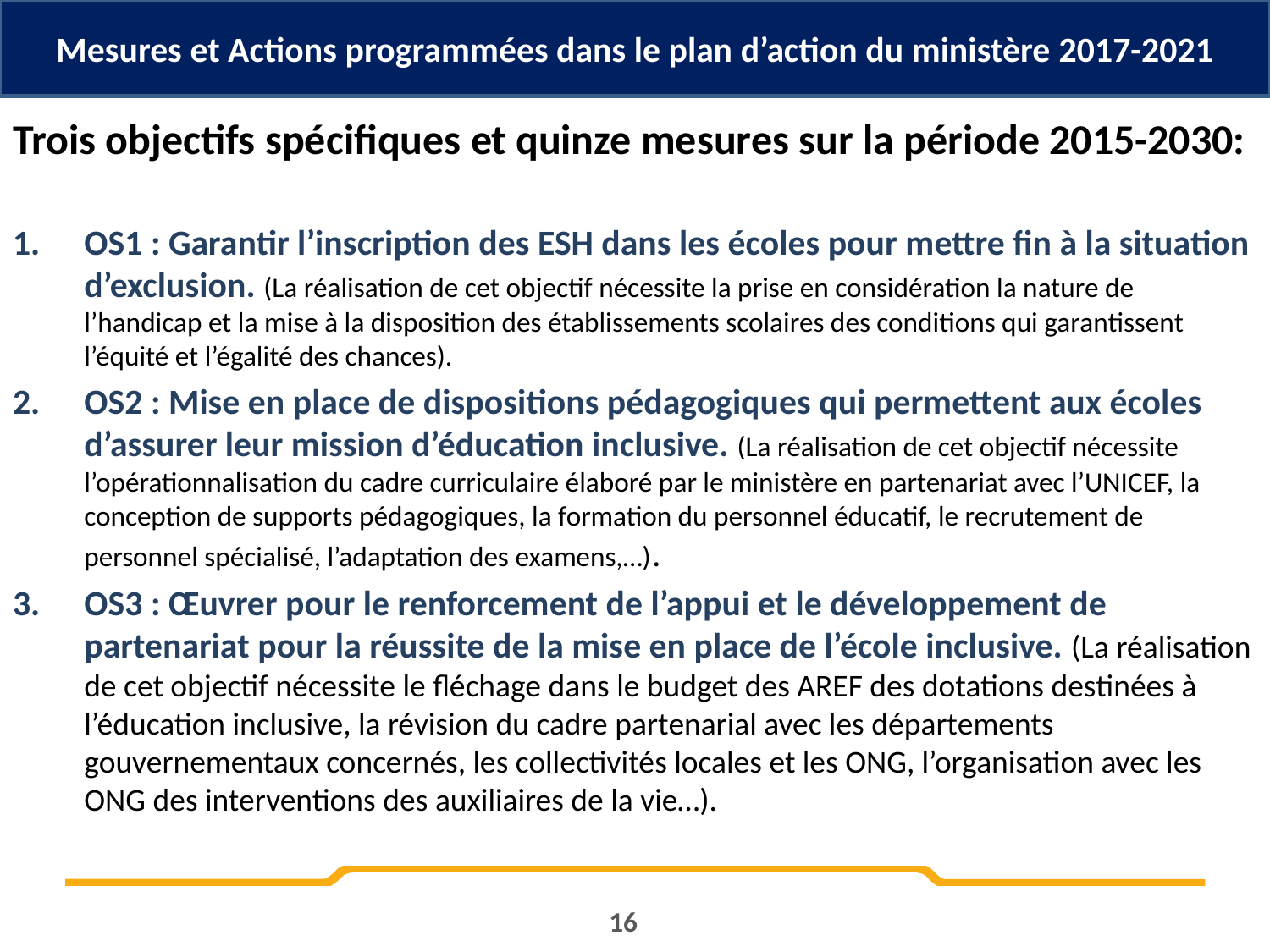

Mesures et Actions programmées dans le plan d’action du ministère 2017-2021
Trois objectifs spécifiques et quinze mesures sur la période 2015-2030:

OS1 : Garantir l’inscription des ESH dans les écoles pour mettre fin à la situation d’exclusion. (La réalisation de cet objectif nécessite la prise en considération la nature de l’handicap et la mise à la disposition des établissements scolaires des conditions qui garantissent l’équité et l’égalité des chances).
OS2 : Mise en place de dispositions pédagogiques qui permettent aux écoles d’assurer leur mission d’éducation inclusive. (La réalisation de cet objectif nécessite l’opérationnalisation du cadre curriculaire élaboré par le ministère en partenariat avec l’UNICEF, la conception de supports pédagogiques, la formation du personnel éducatif, le recrutement de personnel spécialisé, l’adaptation des examens,…).
OS3 : Œuvrer pour le renforcement de l’appui et le développement de partenariat pour la réussite de la mise en place de l’école inclusive. (La réalisation de cet objectif nécessite le fléchage dans le budget des AREF des dotations destinées à l’éducation inclusive, la révision du cadre partenarial avec les départements gouvernementaux concernés, les collectivités locales et les ONG, l’organisation avec les ONG des interventions des auxiliaires de la vie…).

16